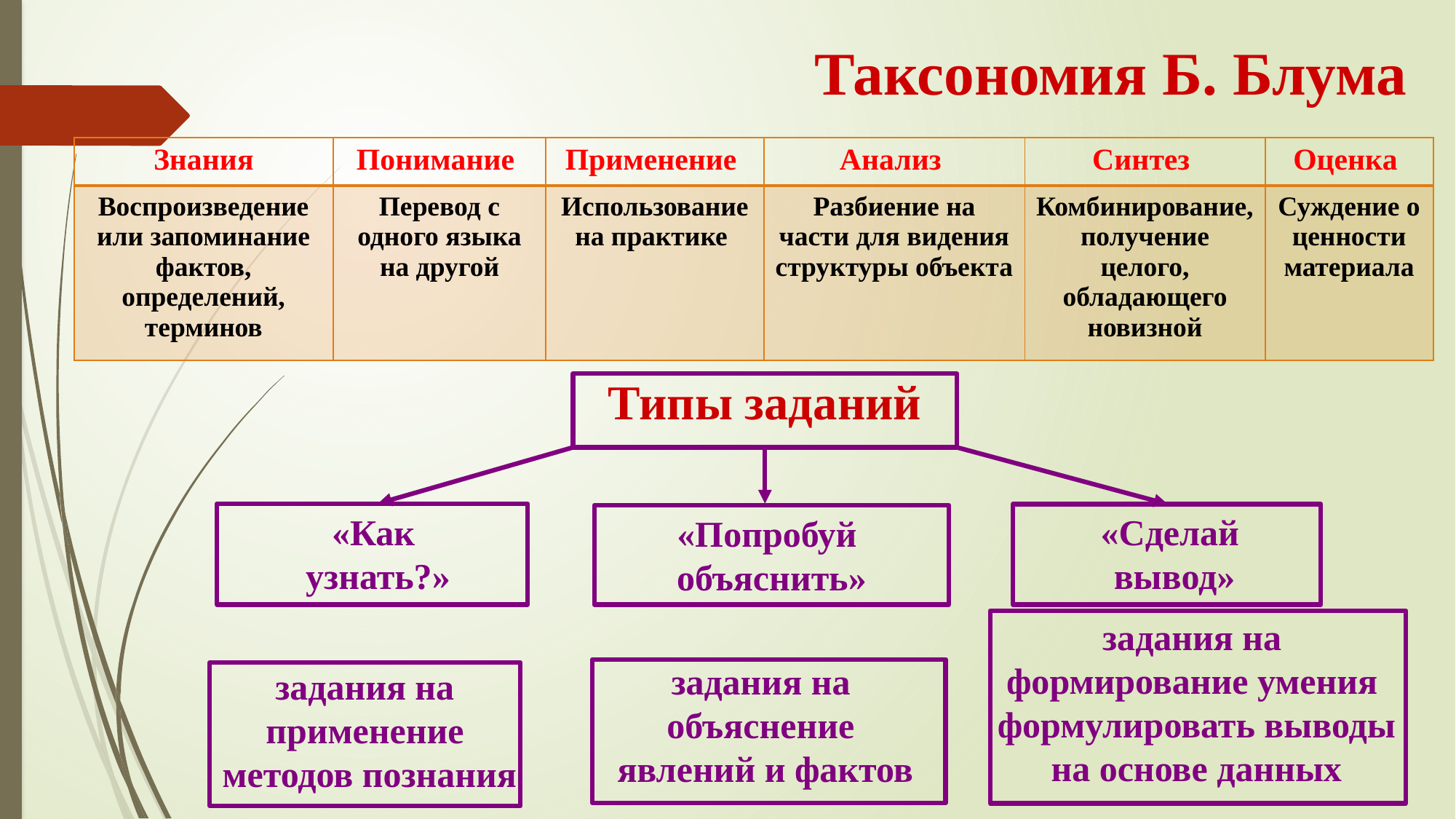

Таксономия Б. Блума
| Знания | Понимание | Применение | Анализ | Синтез | Оценка |
| --- | --- | --- | --- | --- | --- |
| Воспроизведение или запоминание фактов, определений, терминов | Перевод с одного языка на другой | Использование на практике | Разбиение на части для видения структуры объекта | Комбинирование, получение целого, обладающего новизной | Суждение о ценности материала |
Типы заданий

«Как
узнать?»

«Сделай
вывод»

«Попробуй
объяснить»
задания на
формирование умения
формулировать выводы
на основе данных

задания на
объяснение
явлений и фактов
задания на
применение
методов познания